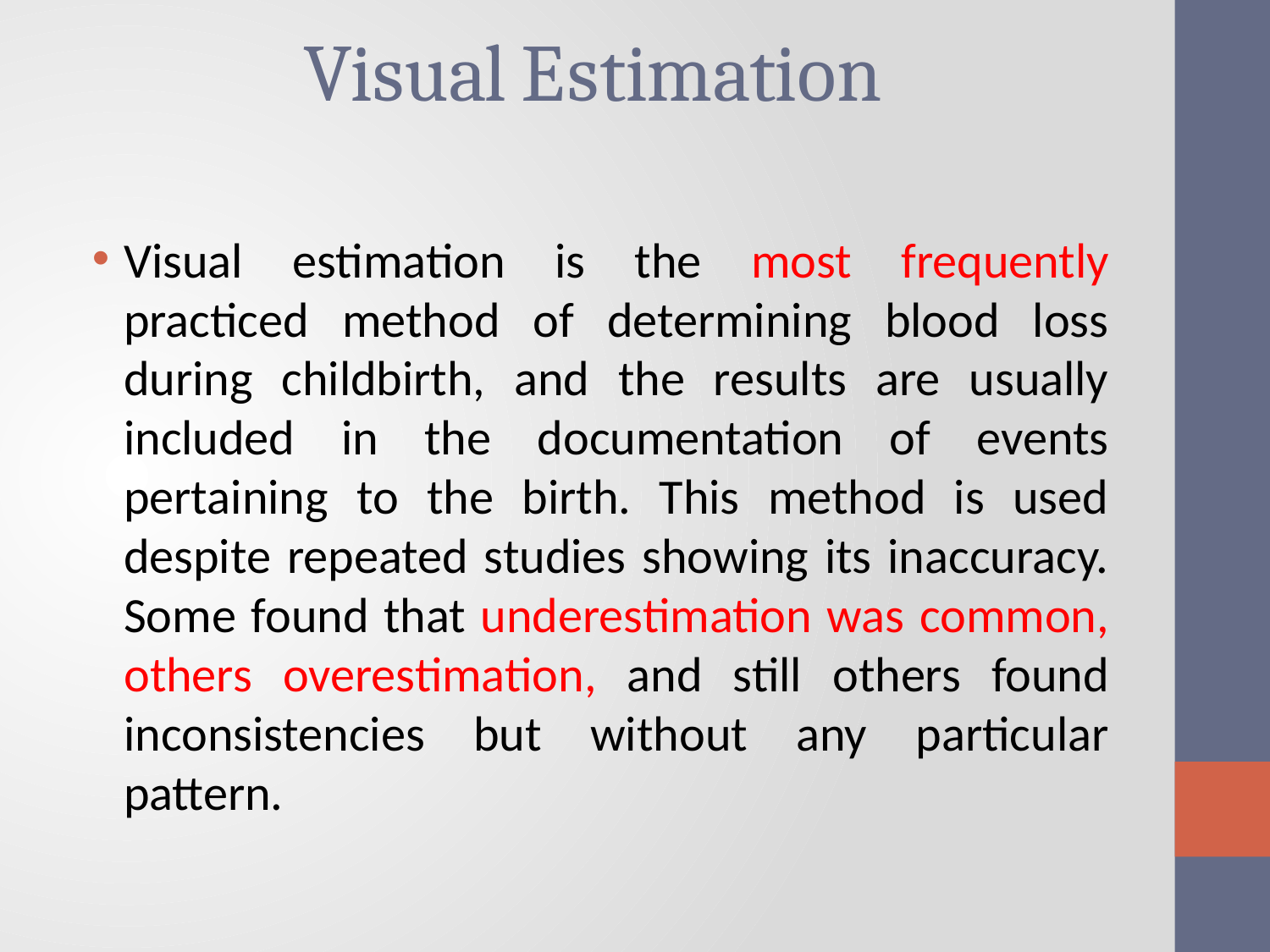

# Visual Estimation
Visual estimation is the most frequently practiced method of determining blood loss during childbirth, and the results are usually included in the documentation of events pertaining to the birth. This method is used despite repeated studies showing its inaccuracy. Some found that underestimation was common, others overestimation, and still others found inconsistencies but without any particular pattern.